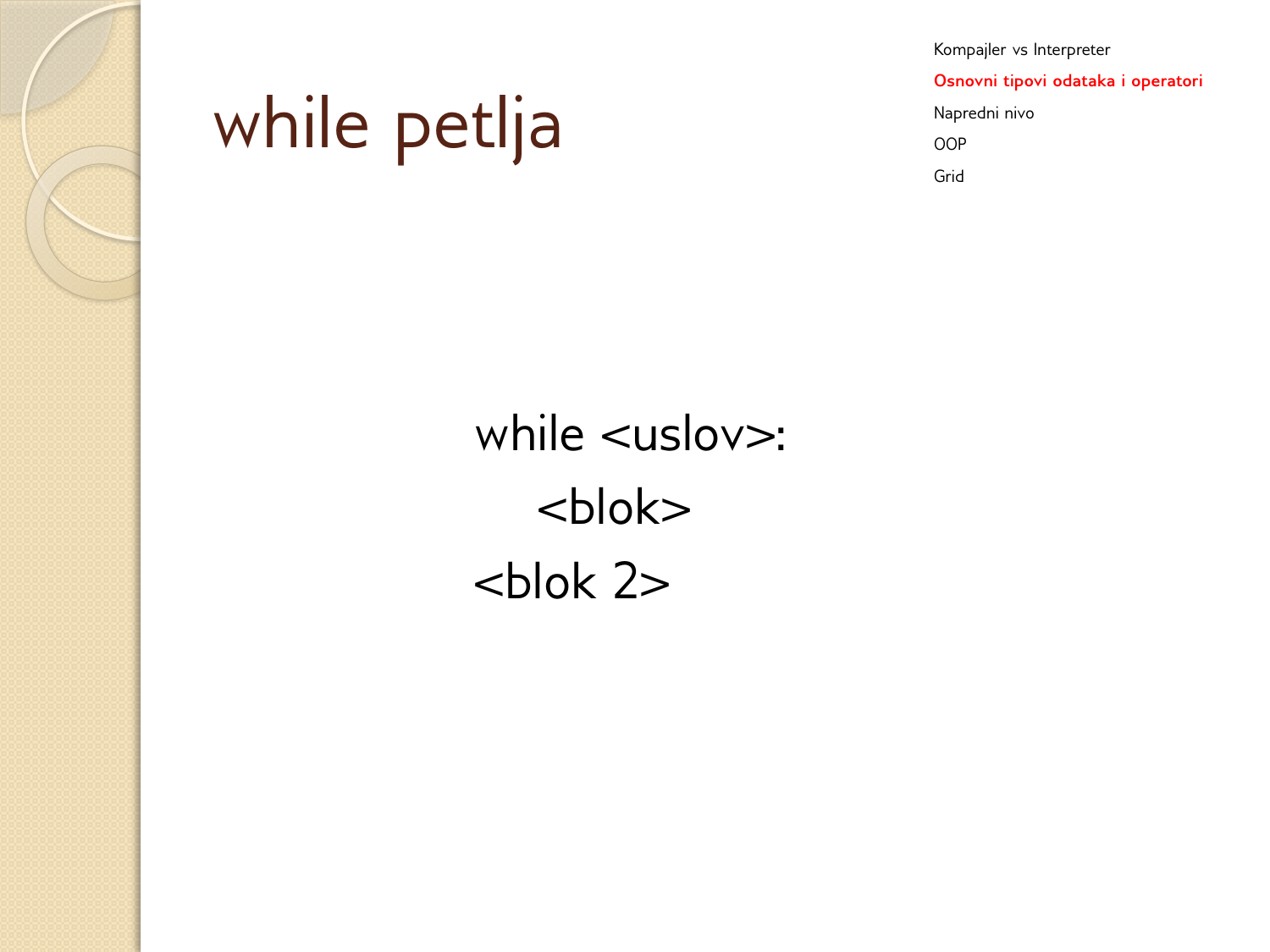

Kompajler vs Interpreter
Osnovni tipovi odataka i operatori
Napredni nivo
OOP
Grid
# while petlja
while <uslov>:
    <blok>
<blok 2>